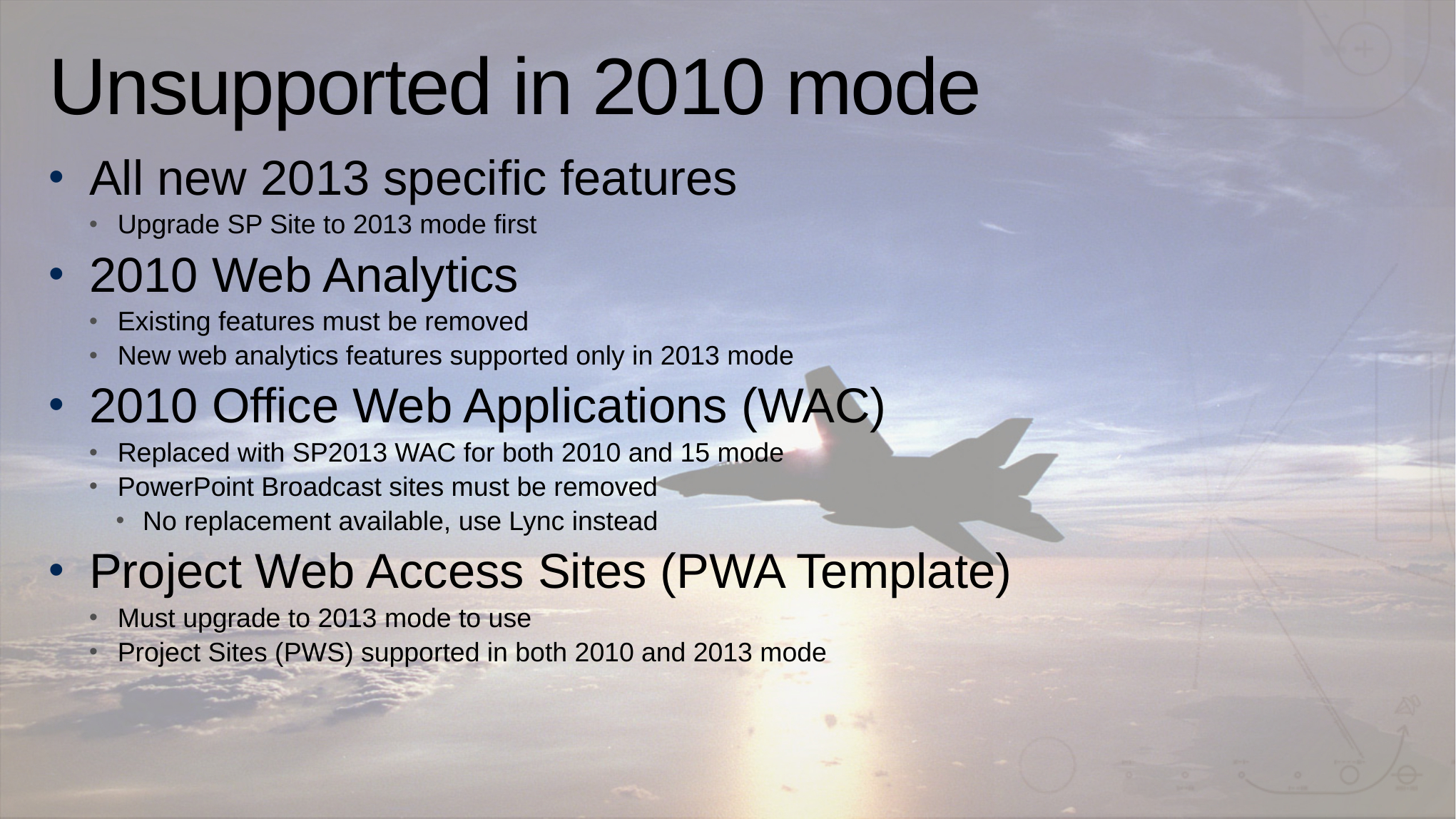

# Unsupported in 2010 mode
All new 2013 specific features
Upgrade SP Site to 2013 mode first
2010 Web Analytics
Existing features must be removed
New web analytics features supported only in 2013 mode
2010 Office Web Applications (WAC)
Replaced with SP2013 WAC for both 2010 and 15 mode
PowerPoint Broadcast sites must be removed
No replacement available, use Lync instead
Project Web Access Sites (PWA Template)
Must upgrade to 2013 mode to use
Project Sites (PWS) supported in both 2010 and 2013 mode